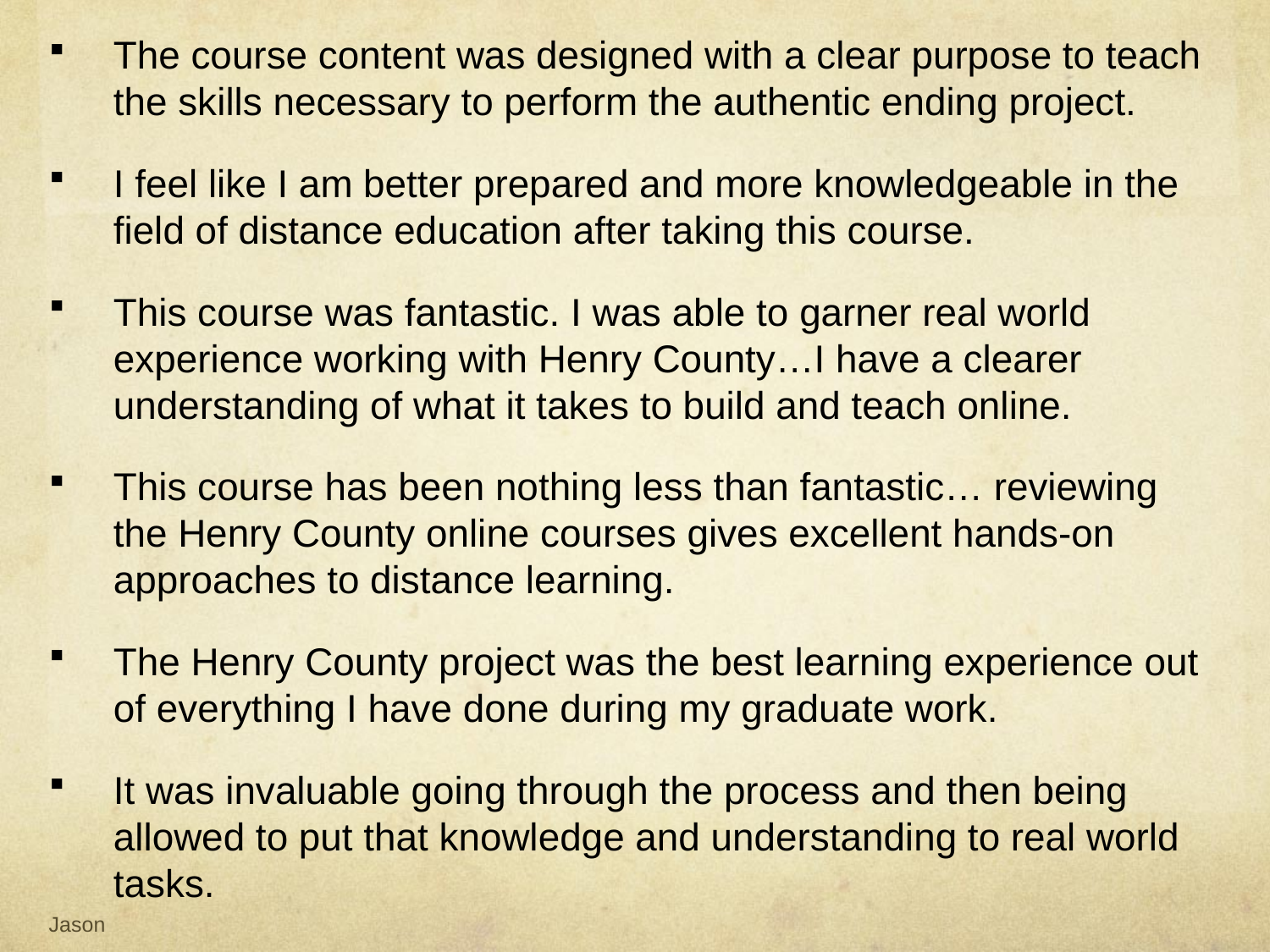

The course content was designed with a clear purpose to teach the skills necessary to perform the authentic ending project.
I feel like I am better prepared and more knowledgeable in the field of distance education after taking this course.
This course was fantastic. I was able to garner real world experience working with Henry County…I have a clearer understanding of what it takes to build and teach online.
This course has been nothing less than fantastic… reviewing the Henry County online courses gives excellent hands-on approaches to distance learning.
The Henry County project was the best learning experience out of everything I have done during my graduate work.
It was invaluable going through the process and then being allowed to put that knowledge and understanding to real world tasks.
Jason